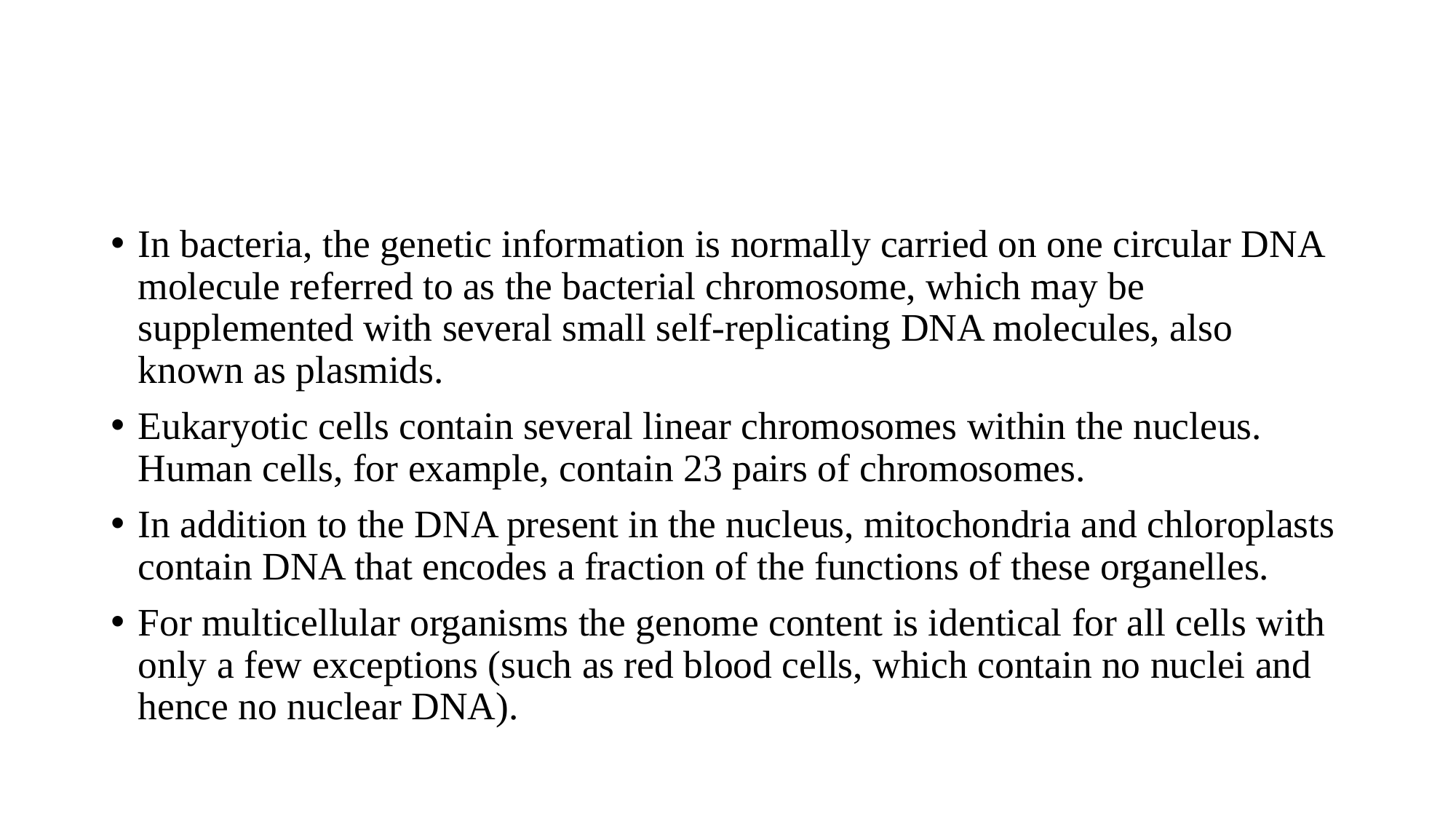

#
In bacteria, the genetic information is normally carried on one circular DNA molecule referred to as the bacterial chromosome, which may be supplemented with several small self-replicating DNA molecules, also known as plasmids.
Eukaryotic cells contain several linear chromosomes within the nucleus. Human cells, for example, contain 23 pairs of chromosomes.
In addition to the DNA present in the nucleus, mitochondria and chloroplasts contain DNA that encodes a fraction of the functions of these organelles.
For multicellular organisms the genome content is identical for all cells with only a few exceptions (such as red blood cells, which contain no nuclei and hence no nuclear DNA).